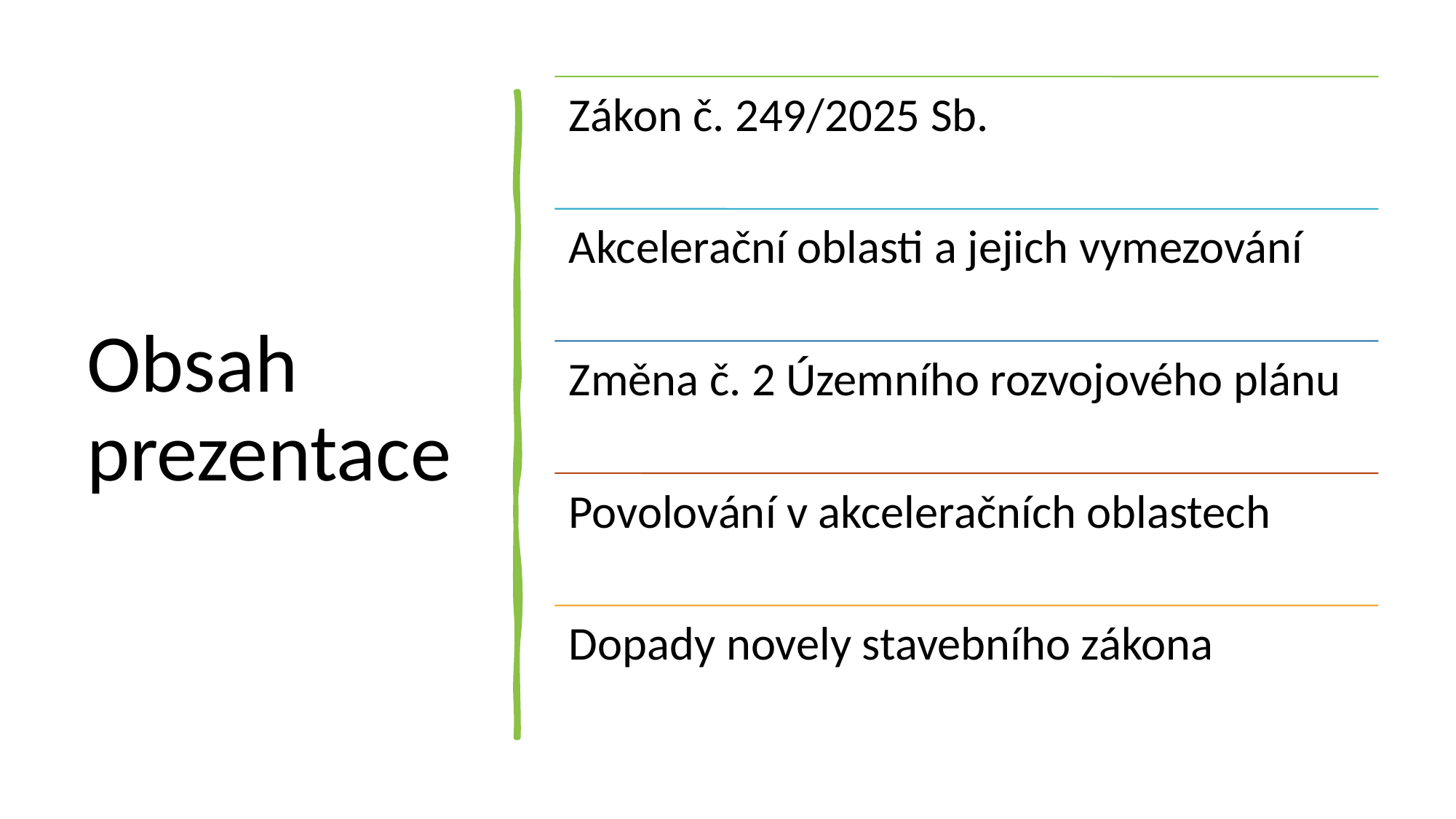

Zákon č. 249/2025 Sb.
Akcelerační oblasti a jejich vymezování
Změna č. 2 Územního rozvojového plánu
Povolování v akceleračních oblastech
Dopady novely stavebního zákona
# Obsah prezentace